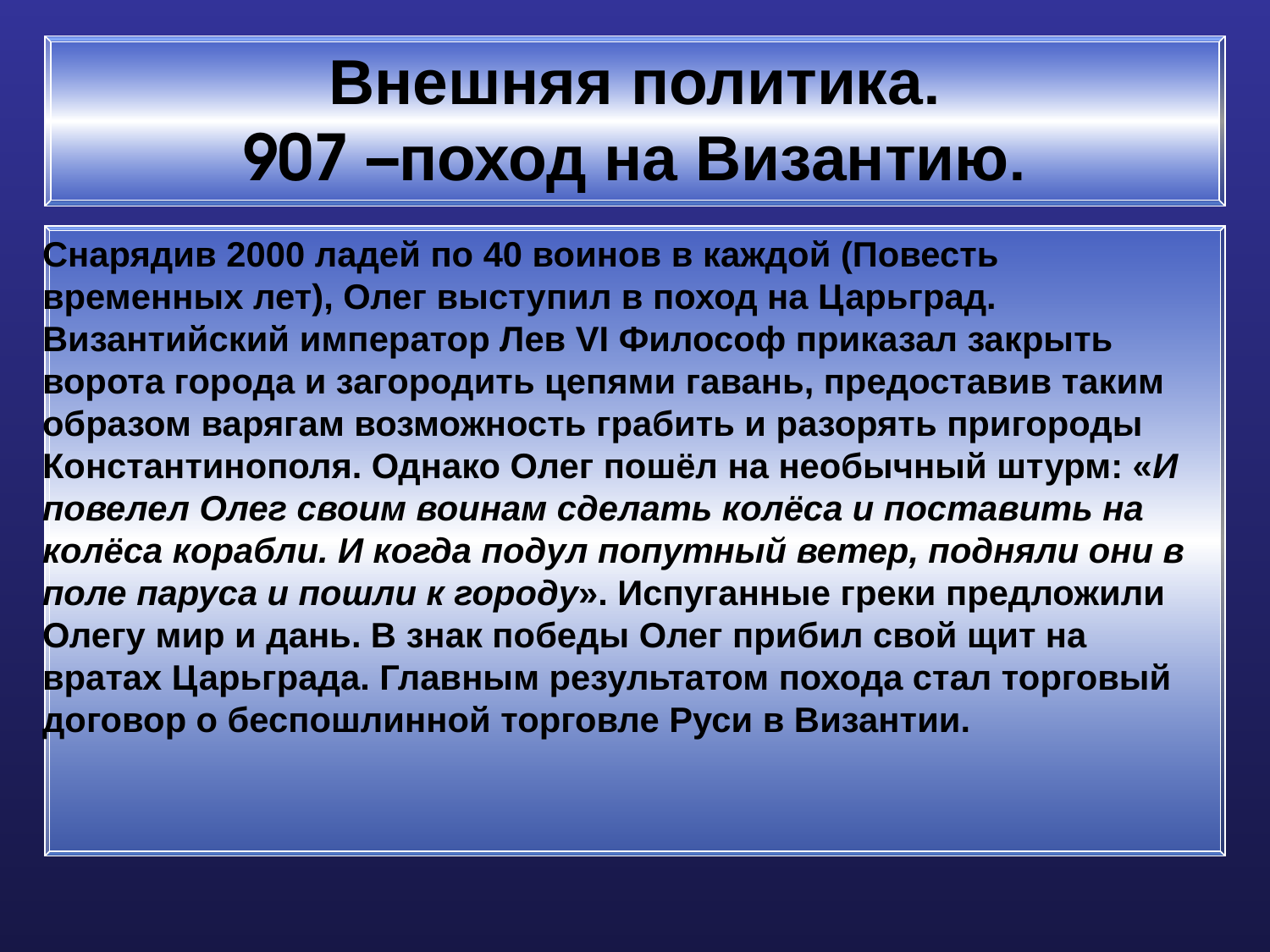

# Внешняя политика. 907 –поход на Византию.
Снарядив 2000 ладей по 40 воинов в каждой (Повесть временных лет), Олег выступил в поход на Царьград. Византийский император Лев VI Философ приказал закрыть ворота города и загородить цепями гавань, предоставив таким образом варягам возможность грабить и разорять пригороды Константинополя. Однако Олег пошёл на необычный штурм: «И повелел Олег своим воинам сделать колёса и поставить на колёса корабли. И когда подул попутный ветер, подняли они в поле паруса и пошли к городу». Испуганные греки предложили Олегу мир и дань. В знак победы Олег прибил свой щит на вратах Царьграда. Главным результатом похода стал торговый договор о беспошлинной торговле Руси в Византии.